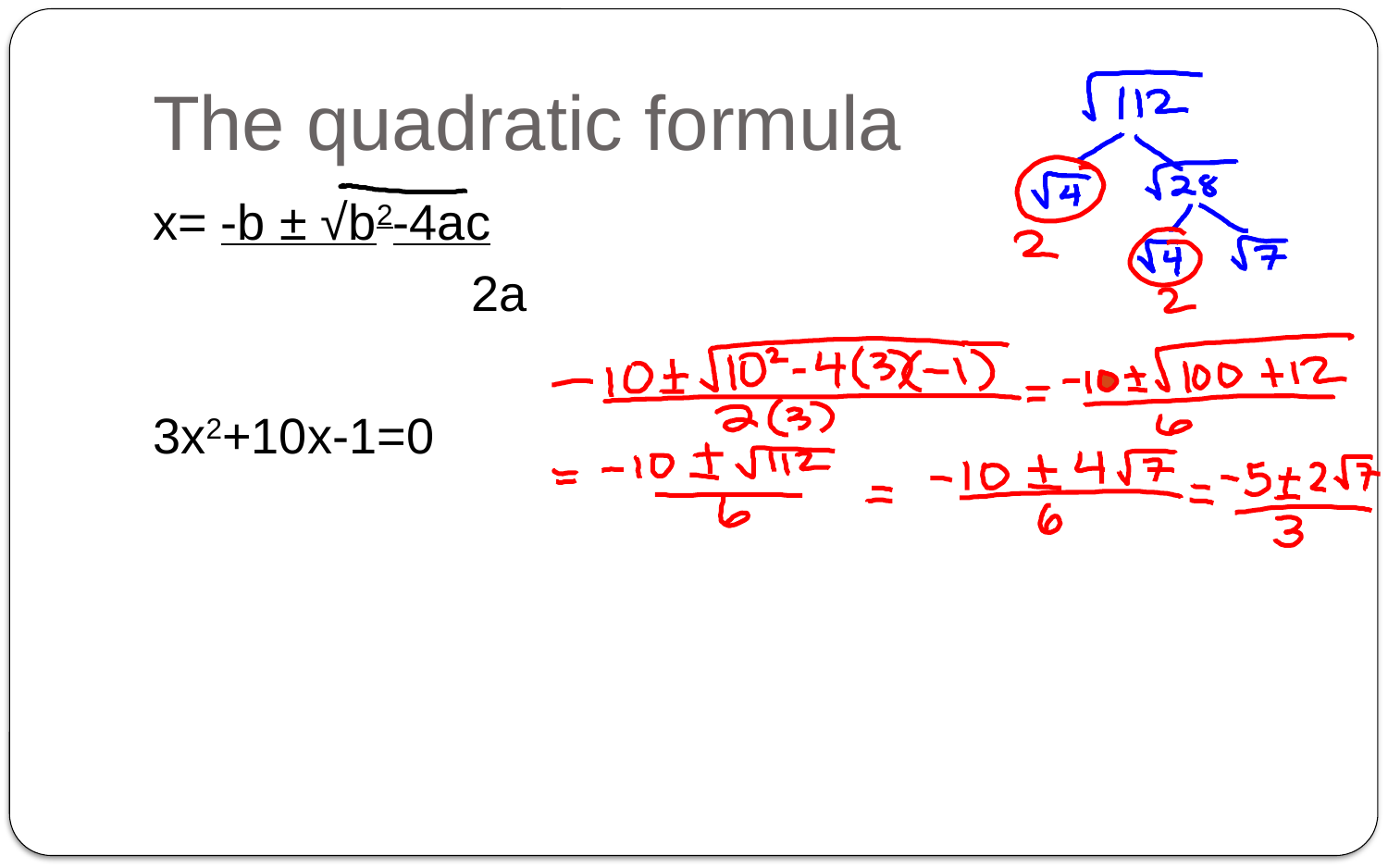

# The quadratic formula

x= -b ± √b2-4ac
			2a

3x2+10x-1=0